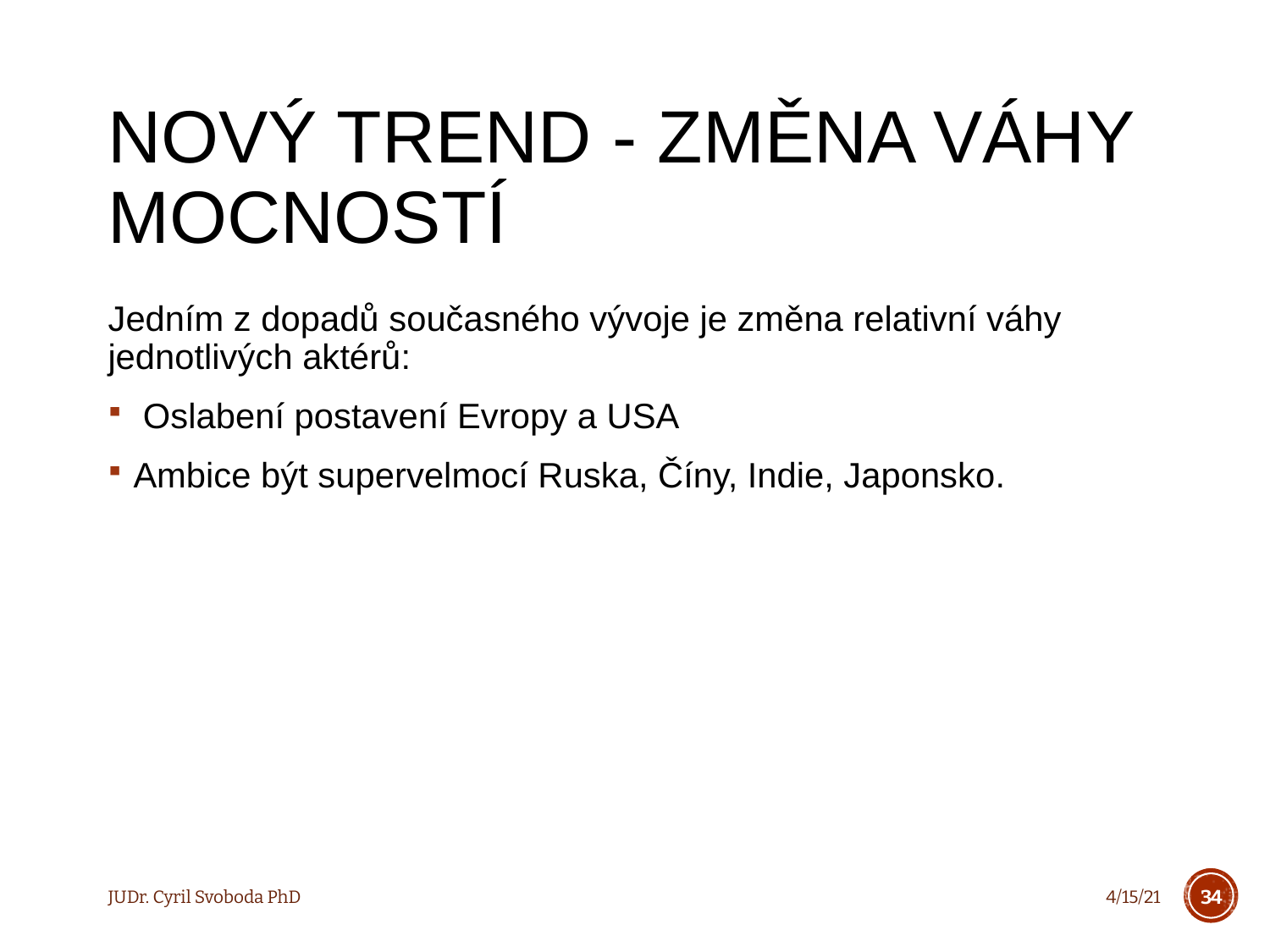

# Nový trend - změna váhy mocností
Jedním z dopadů současného vývoje je změna relativní váhy jednotlivých aktérů:
 Oslabení postavení Evropy a USA
Ambice být supervelmocí Ruska, Číny, Indie, Japonsko.
JUDr. Cyril Svoboda PhD
4/15/21
34